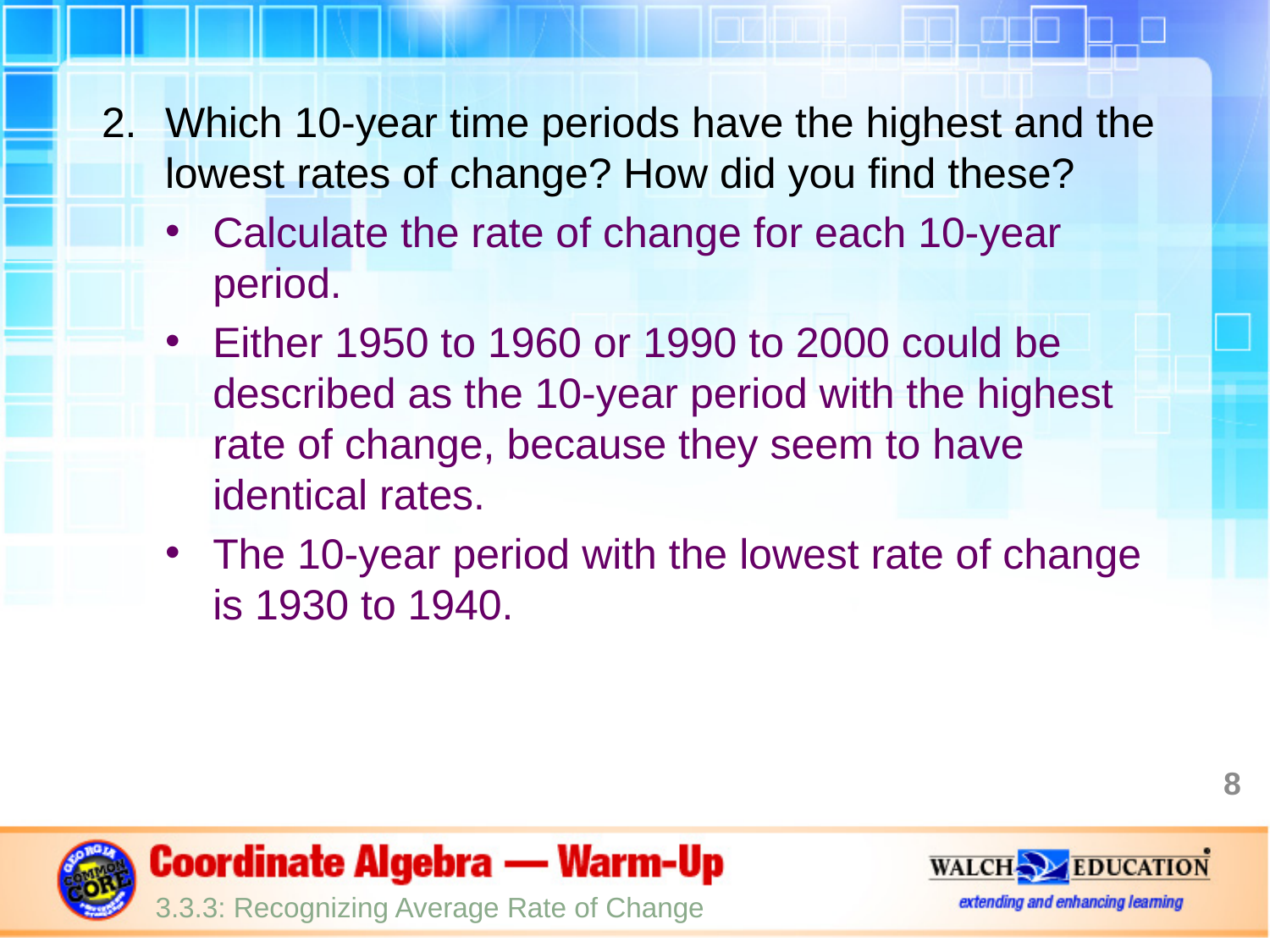

Which 10-year time periods have the highest and the lowest rates of change? How did you find these?
Calculate the rate of change for each 10-year period.
Either 1950 to 1960 or 1990 to 2000 could be described as the 10-year period with the highest rate of change, because they seem to have identical rates.
The 10-year period with the lowest rate of change is 1930 to 1940.

8
3.3.3: Recognizing Average Rate of Change